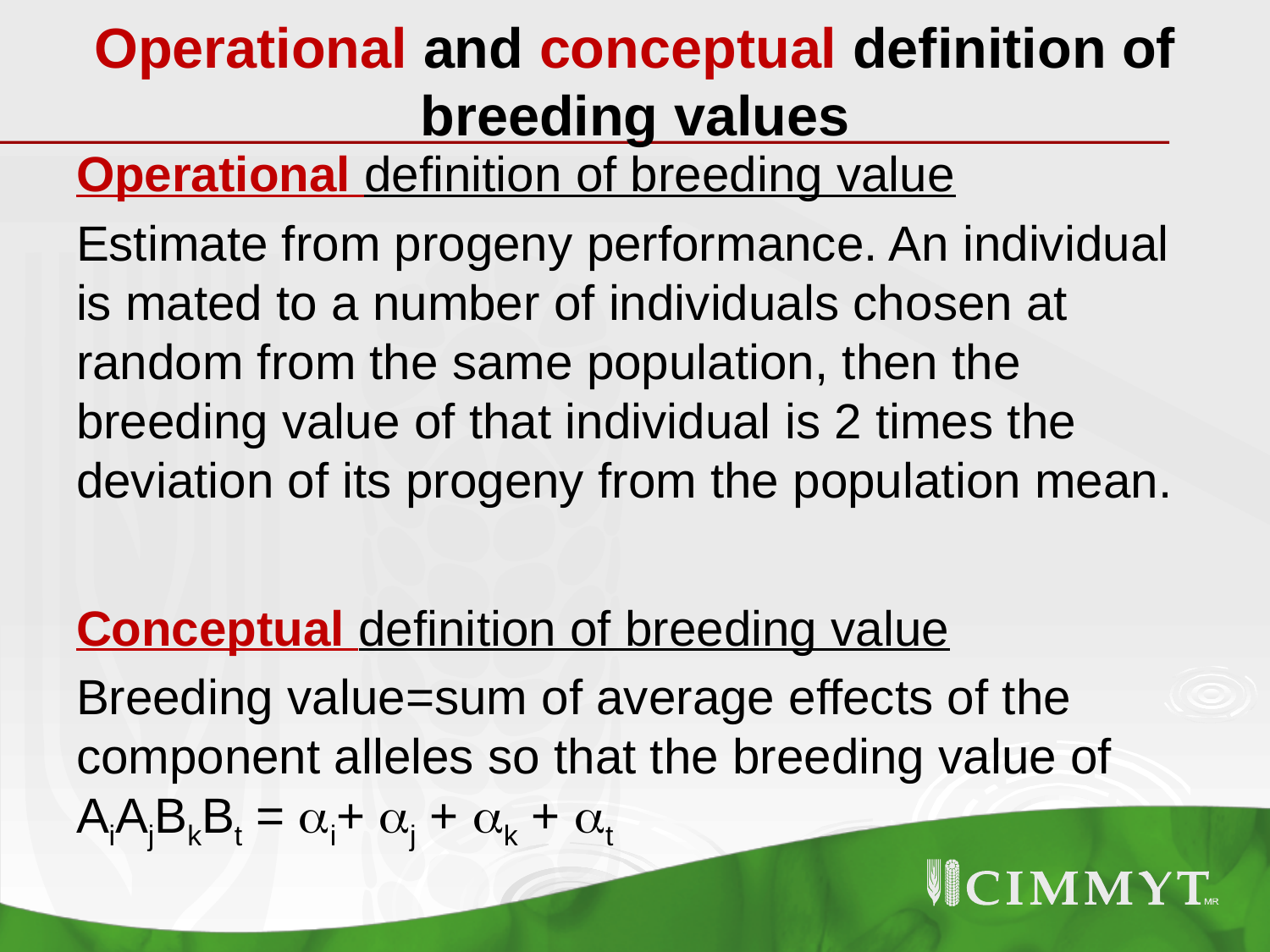

# Operational and conceptual definition of breeding values
Operational definition of breeding value
Estimate from progeny performance. An individual is mated to a number of individuals chosen at random from the same population, then the breeding value of that individual is 2 times the deviation of its progeny from the population mean.

Conceptual definition of breeding value
Breeding value=sum of average effects of the component alleles so that the breeding value of AiAjBkBt = αi+ αj + αk + αt